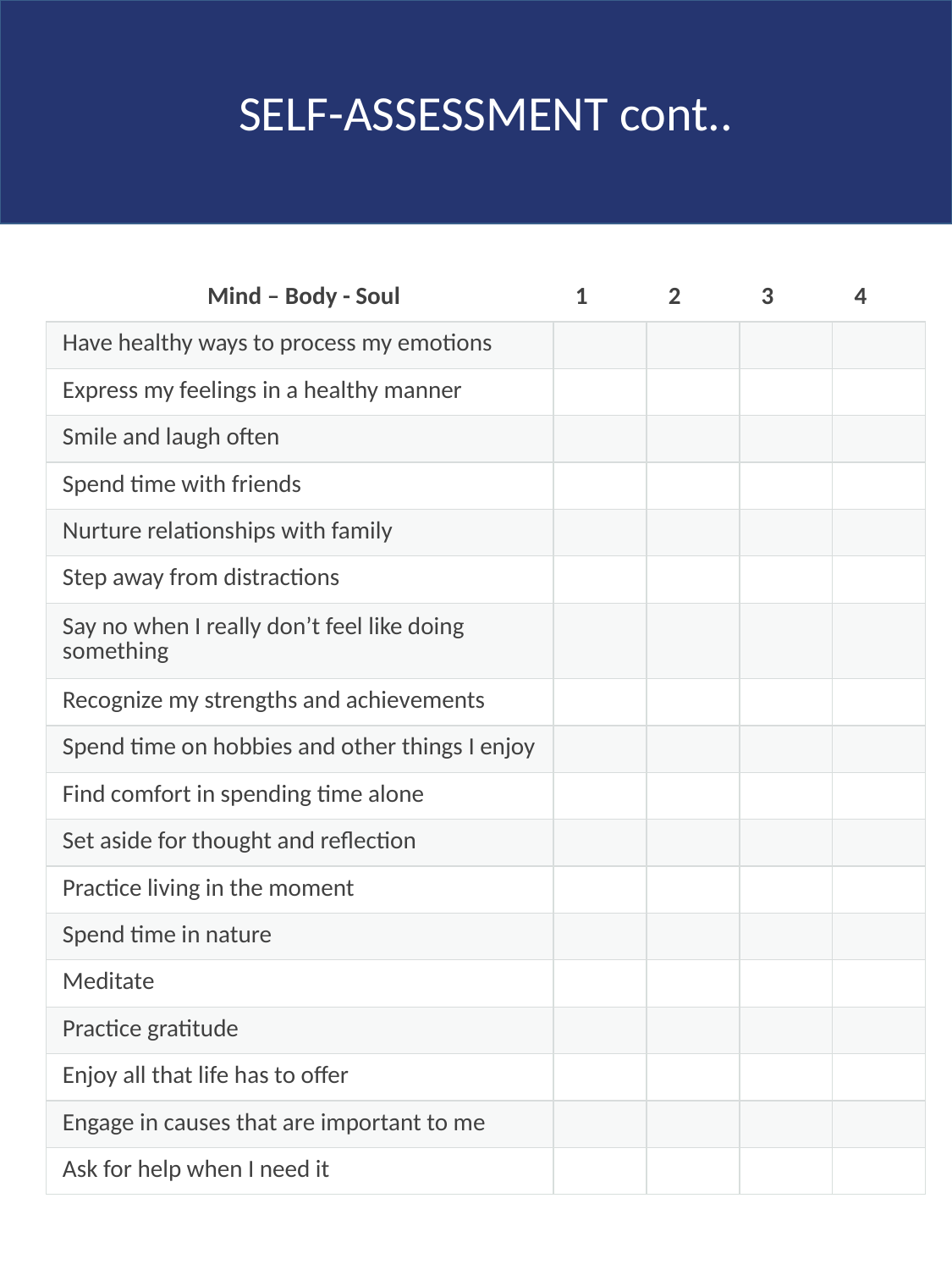

SELF-ASSESSMENT cont..
| Mind – Body - Soul | 1 | 2 | 3 | 4 |
| --- | --- | --- | --- | --- |
| Have healthy ways to process my emotions |  |  |  |  |
| Express my feelings in a healthy manner |  |  |  |  |
| Smile and laugh often |  |  |  |  |
| Spend time with friends |  |  |  |  |
| Nurture relationships with family |  |  |  |  |
| Step away from distractions |  |  |  |  |
| Say no when I really don’t feel like doing something |  |  |  |  |
| Recognize my strengths and achievements |  |  |  |  |
| Spend time on hobbies and other things I enjoy |  |  |  |  |
| Find comfort in spending time alone |  |  |  |  |
| Set aside for thought and reflection |  |  |  |  |
| Practice living in the moment |  |  |  |  |
| Spend time in nature |  |  |  |  |
| Meditate |  |  |  |  |
| Practice gratitude |  |  |  |  |
| Enjoy all that life has to offer |  |  |  |  |
| Engage in causes that are important to me |  |  |  |  |
| Ask for help when I need it |  |  |  |  |